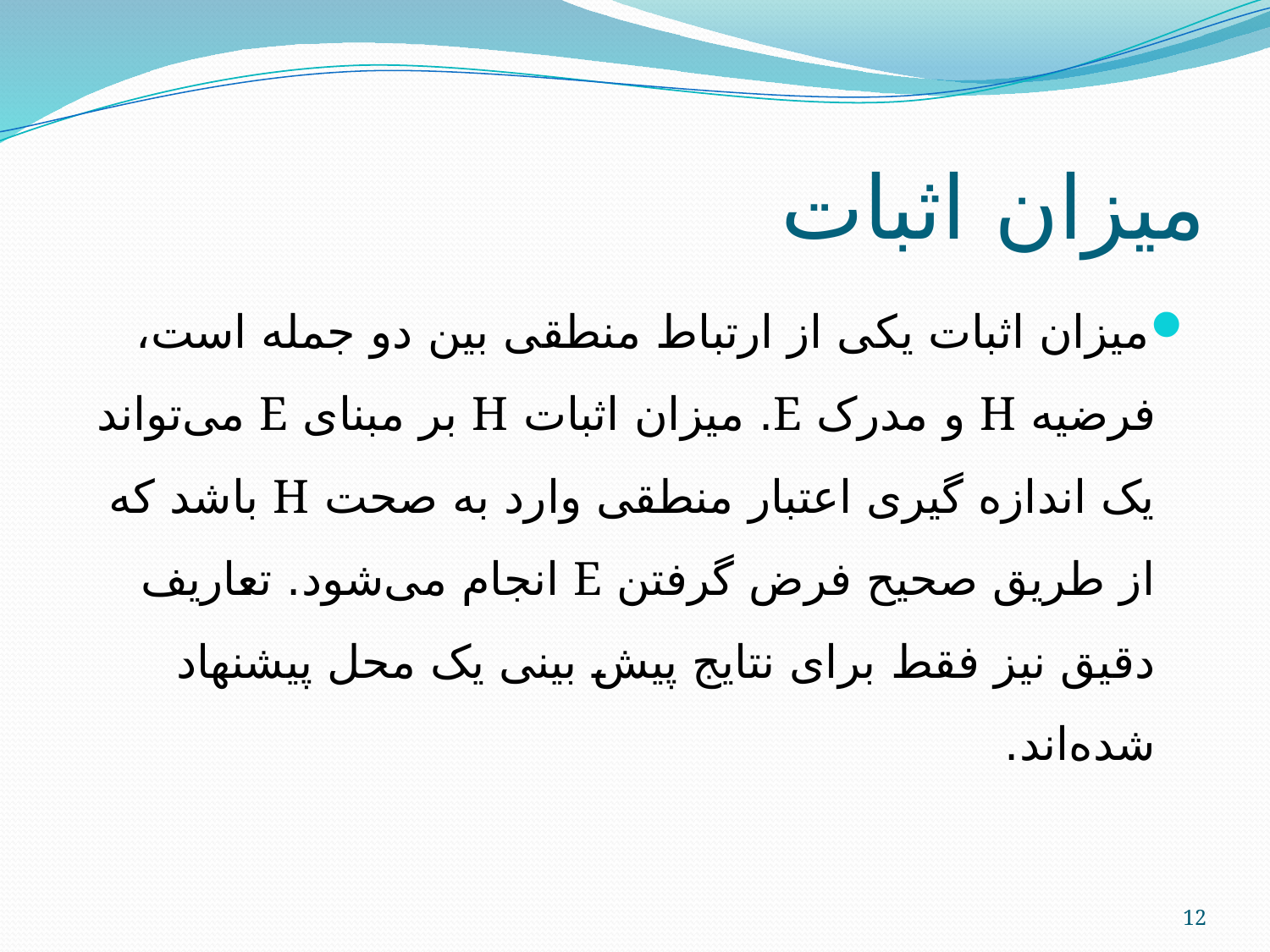

# میزان اثبات
میزان اثبات یکی از ارتباط منطقی بین دو جمله است، فرضیه H و مدرک E. میزان اثبات H بر مبنای E می‌تواند یک اندازه گیری اعتبار منطقی وارد به صحت H باشد که از طریق صحیح فرض گرفتن E انجام می‌شود. تعاریف دقیق نیز فقط برای نتایج پیش بینی یک محل پیشنهاد شده‌اند.
12